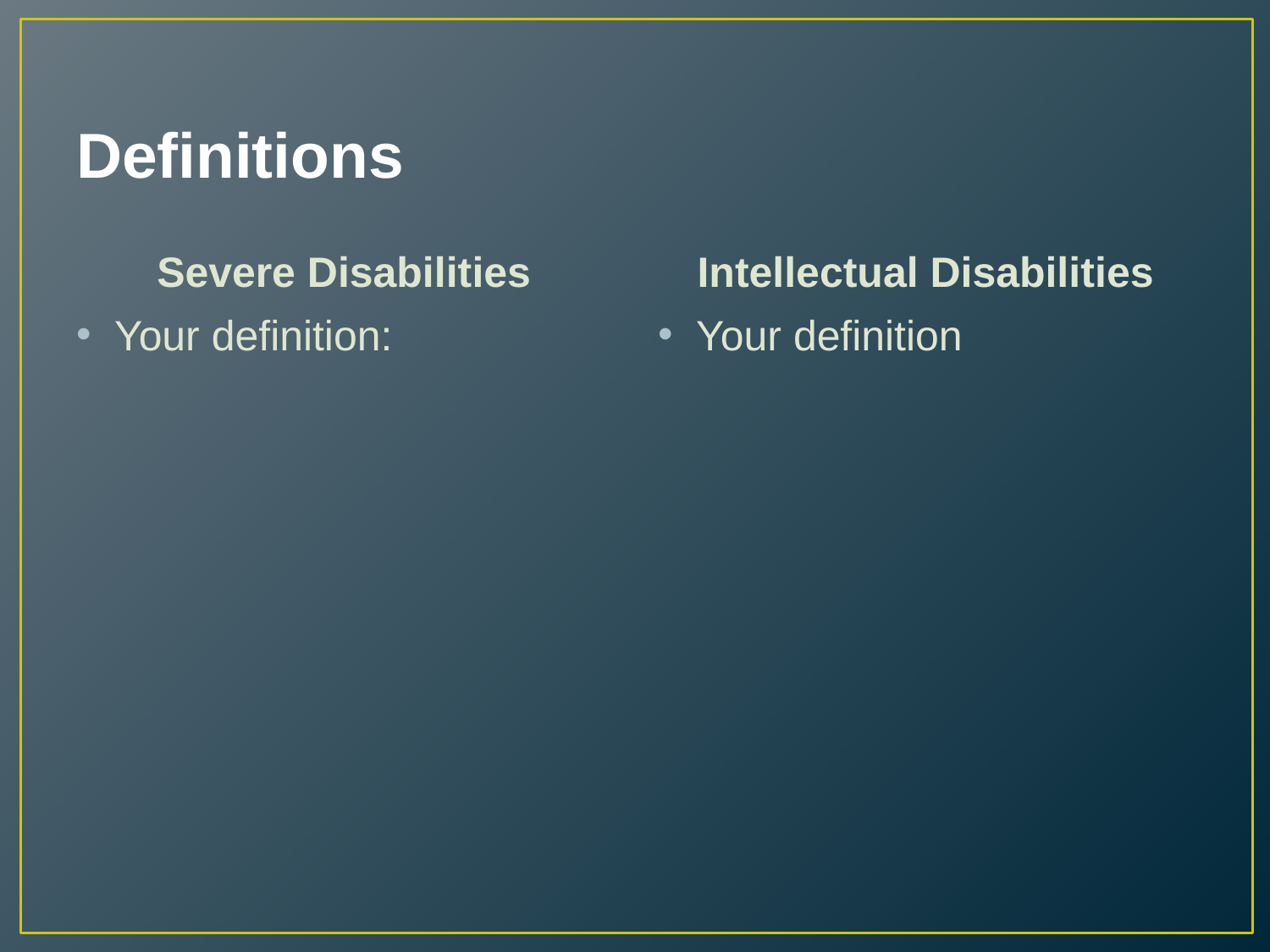

# Definitions
Severe Disabilities
Intellectual Disabilities
Your definition:

Your definition